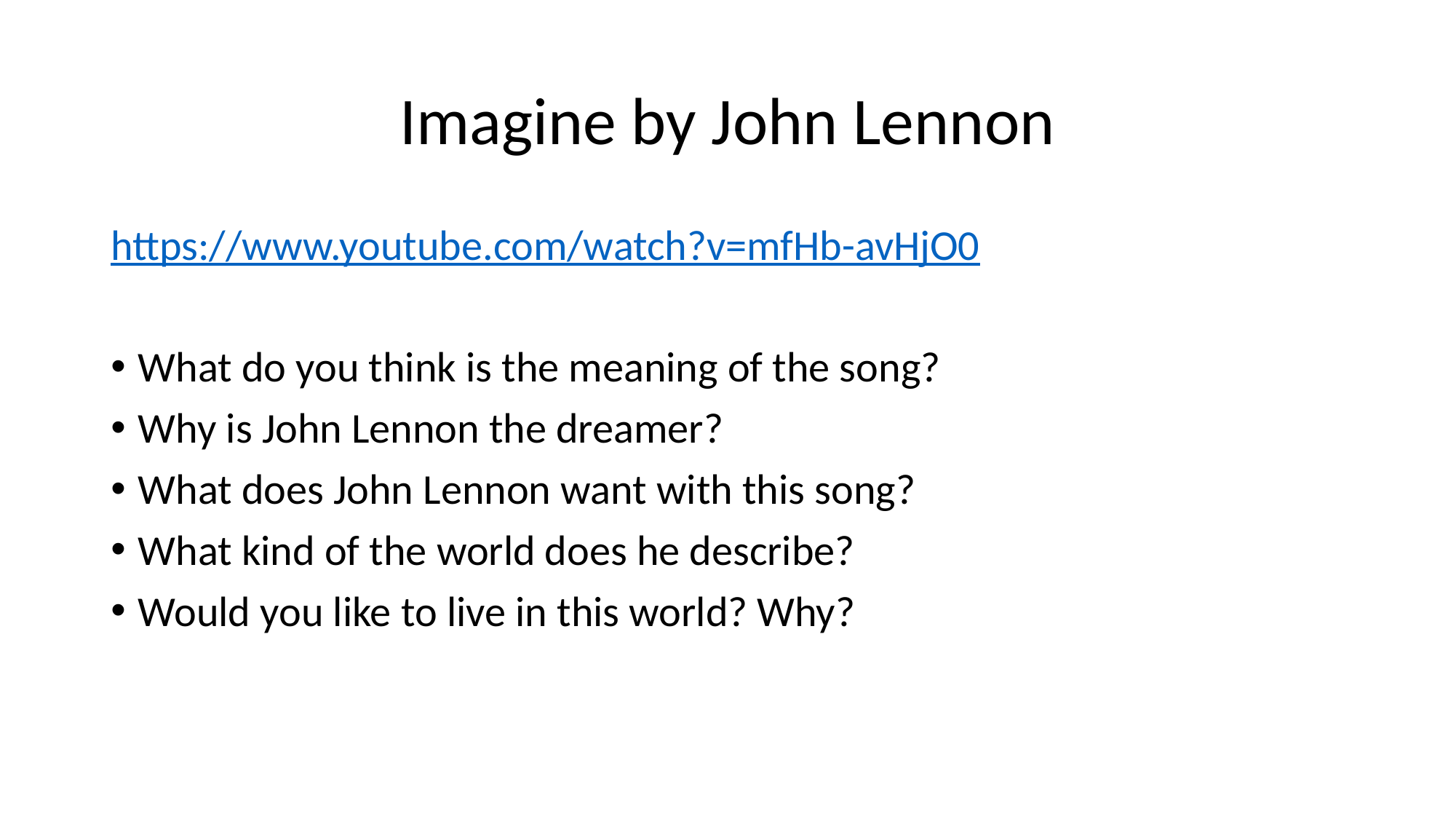

# Imagine by John Lennon
https://www.youtube.com/watch?v=mfHb-avHjO0

What do you think is the meaning of the song?
Why is John Lennon the dreamer?
What does John Lennon want with this song?
What kind of the world does he describe?
Would you like to live in this world? Why?